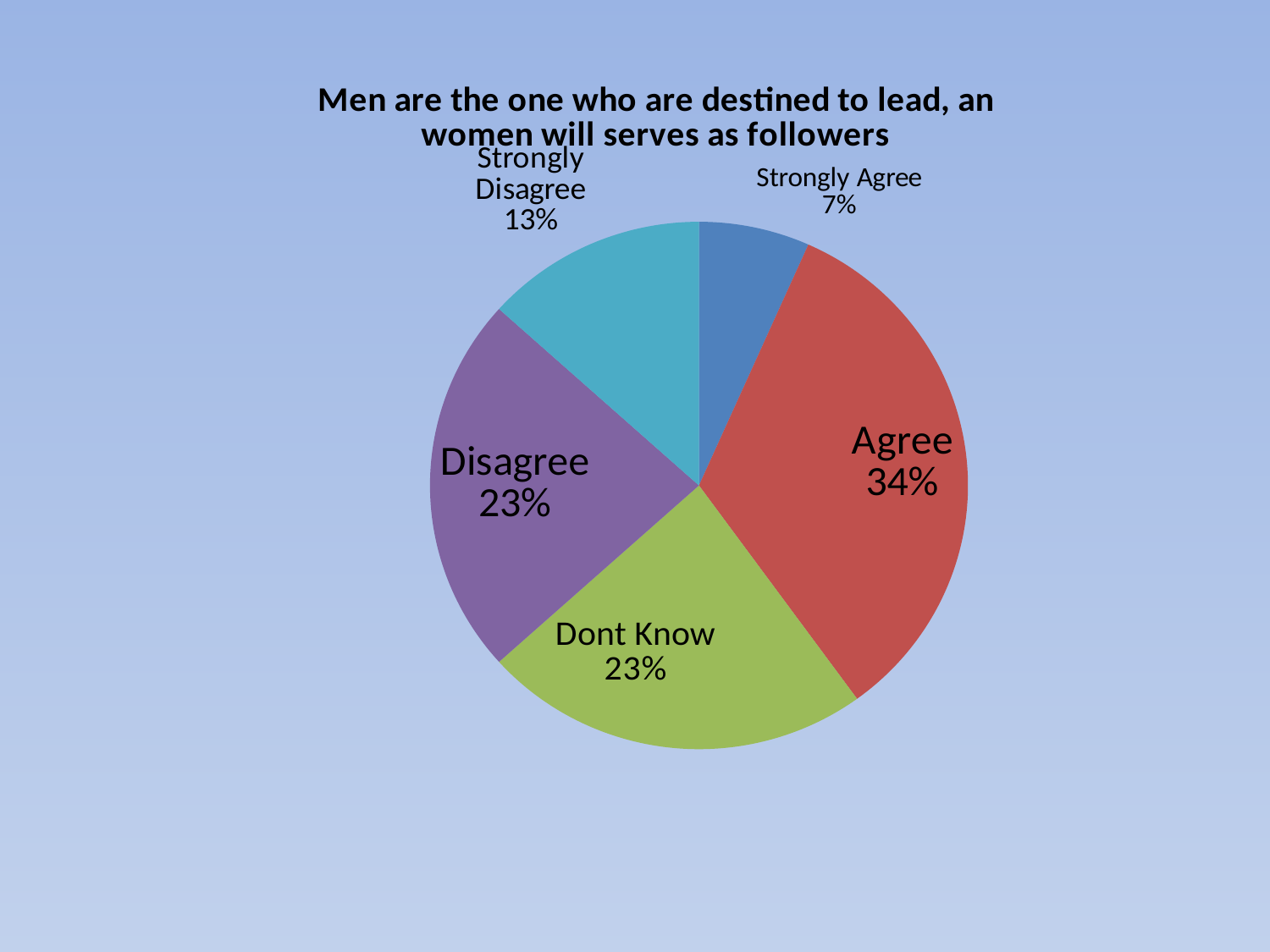

### Chart: Men are the one who are destined to lead, an women will serves as followers

| Category |  |
|---|---|